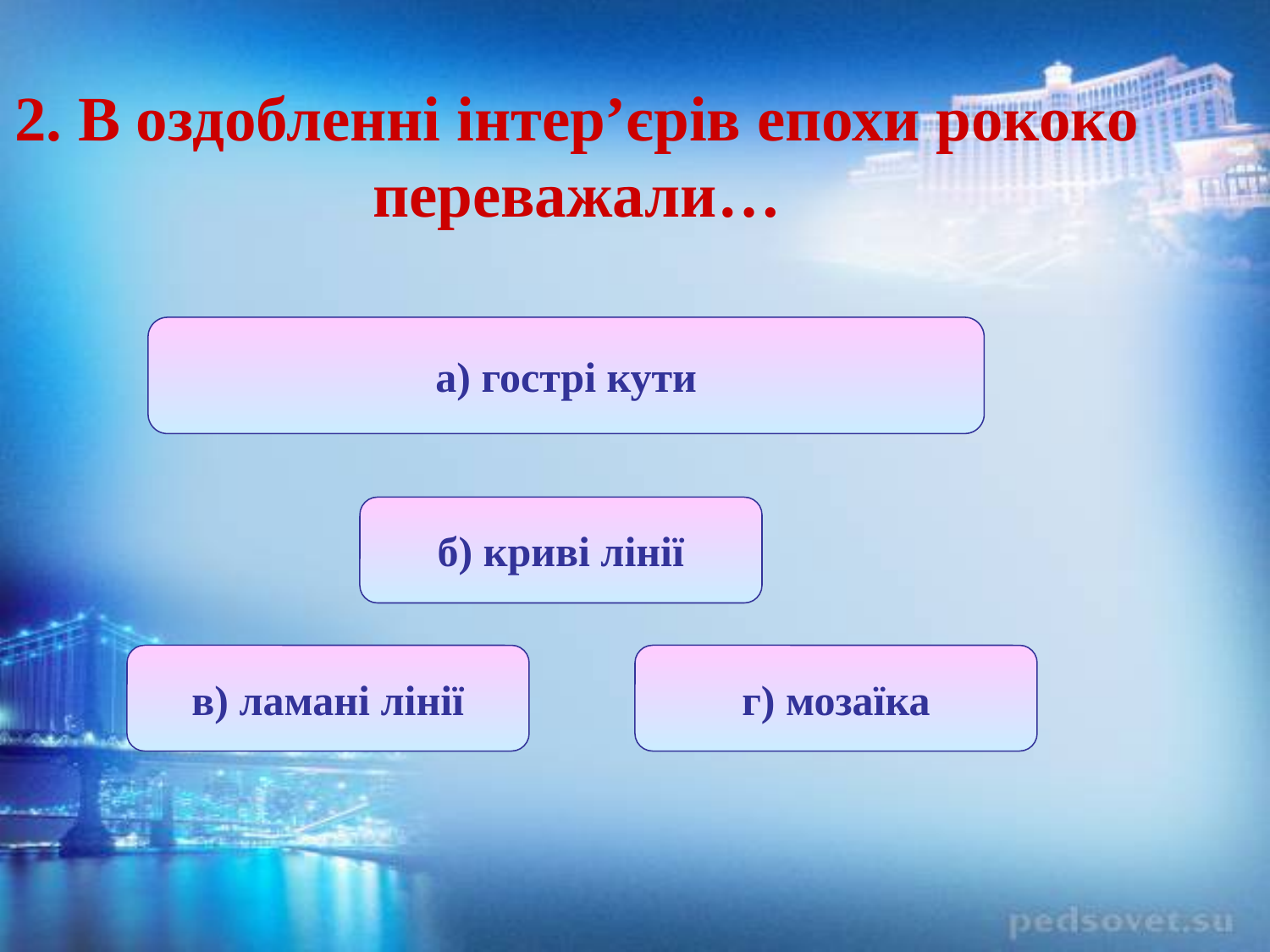

2. В оздобленні інтер’єрів епохи рококо переважали…
а) гострі кути
б) криві лінії
в) ламані лінії
г) мозаїка